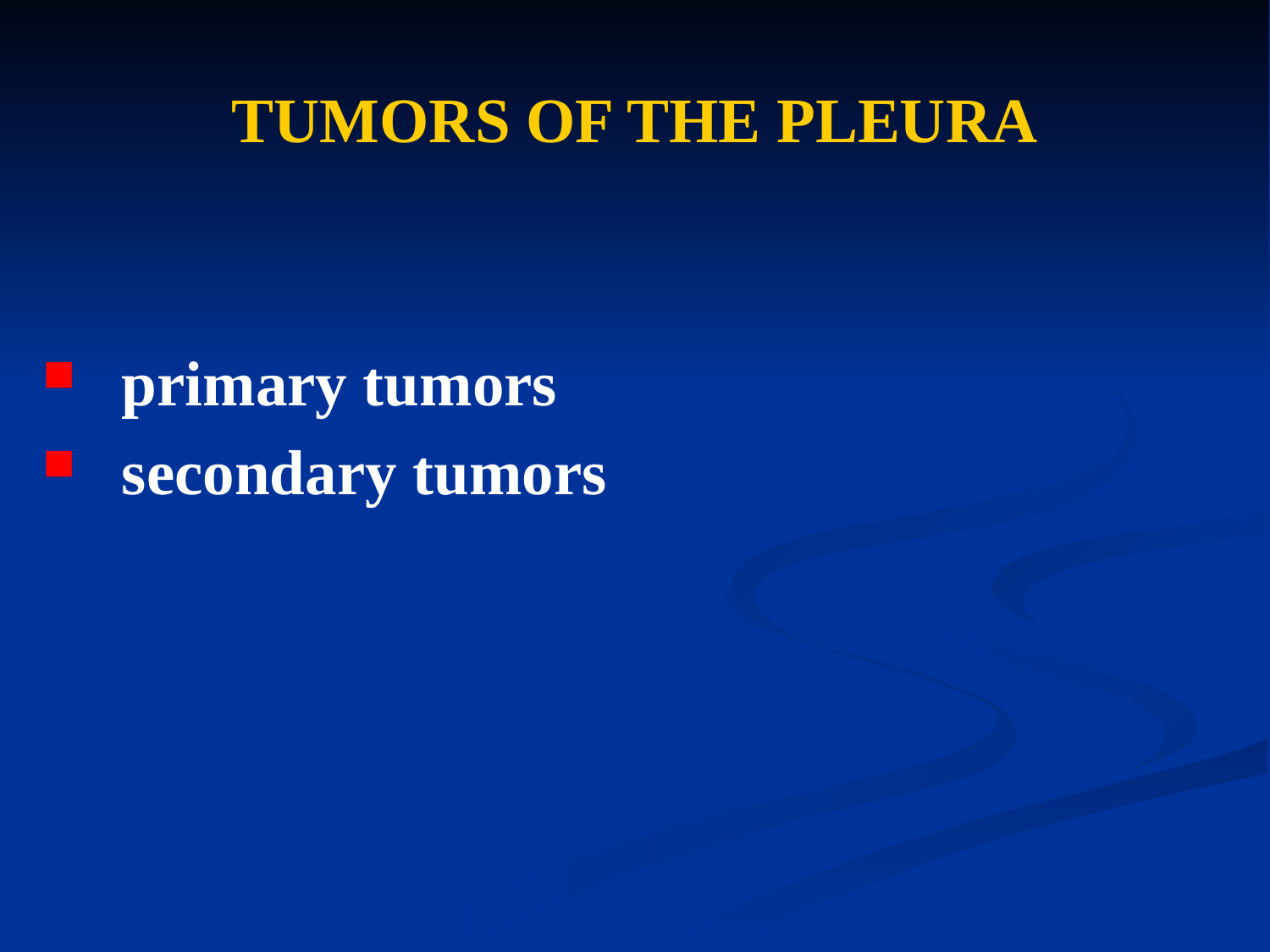

# TUMORS OF THE PLEURA
  primary tumors
  secondary tumors